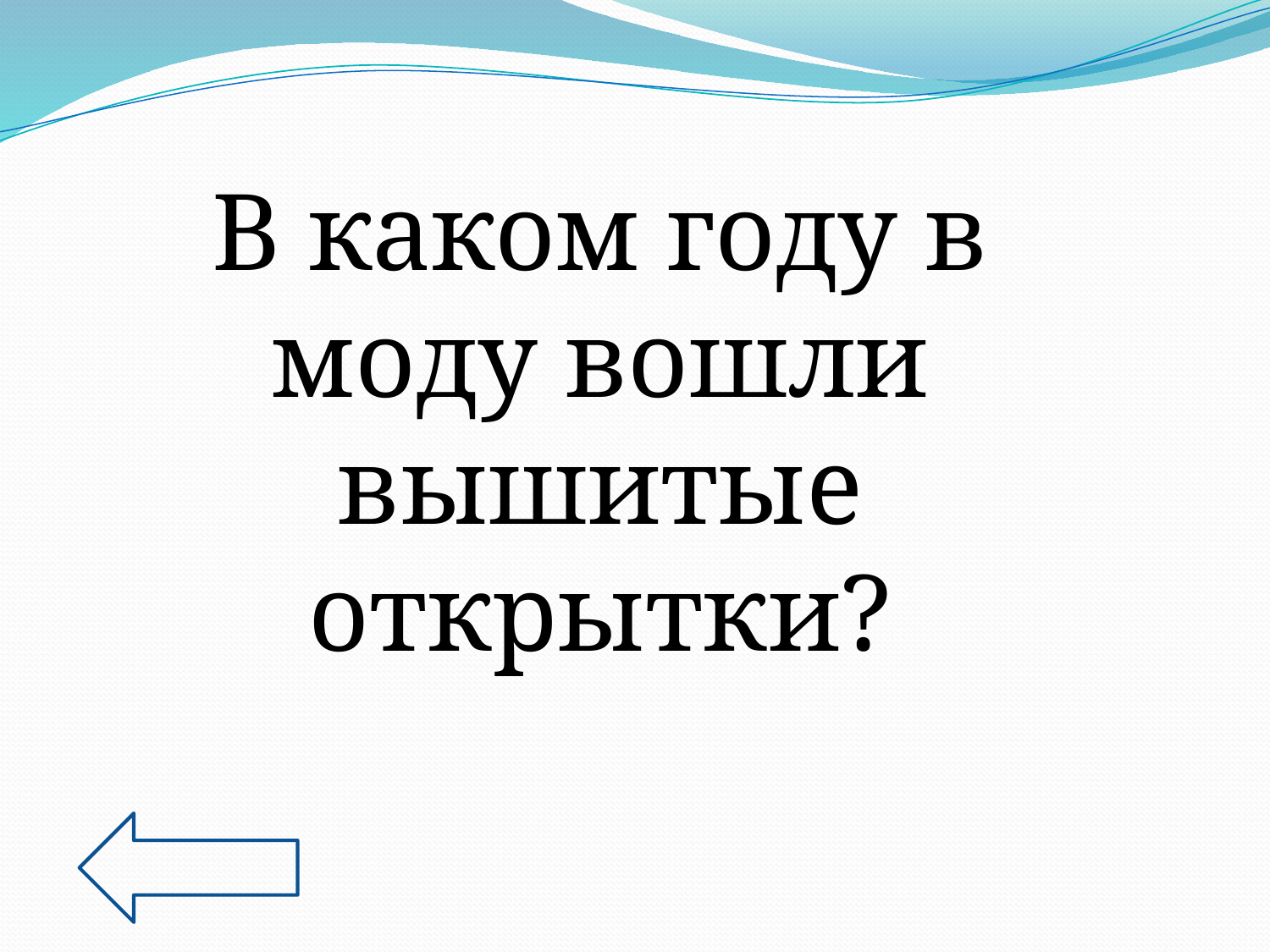

В каком году в моду вошли вышитые открытки?